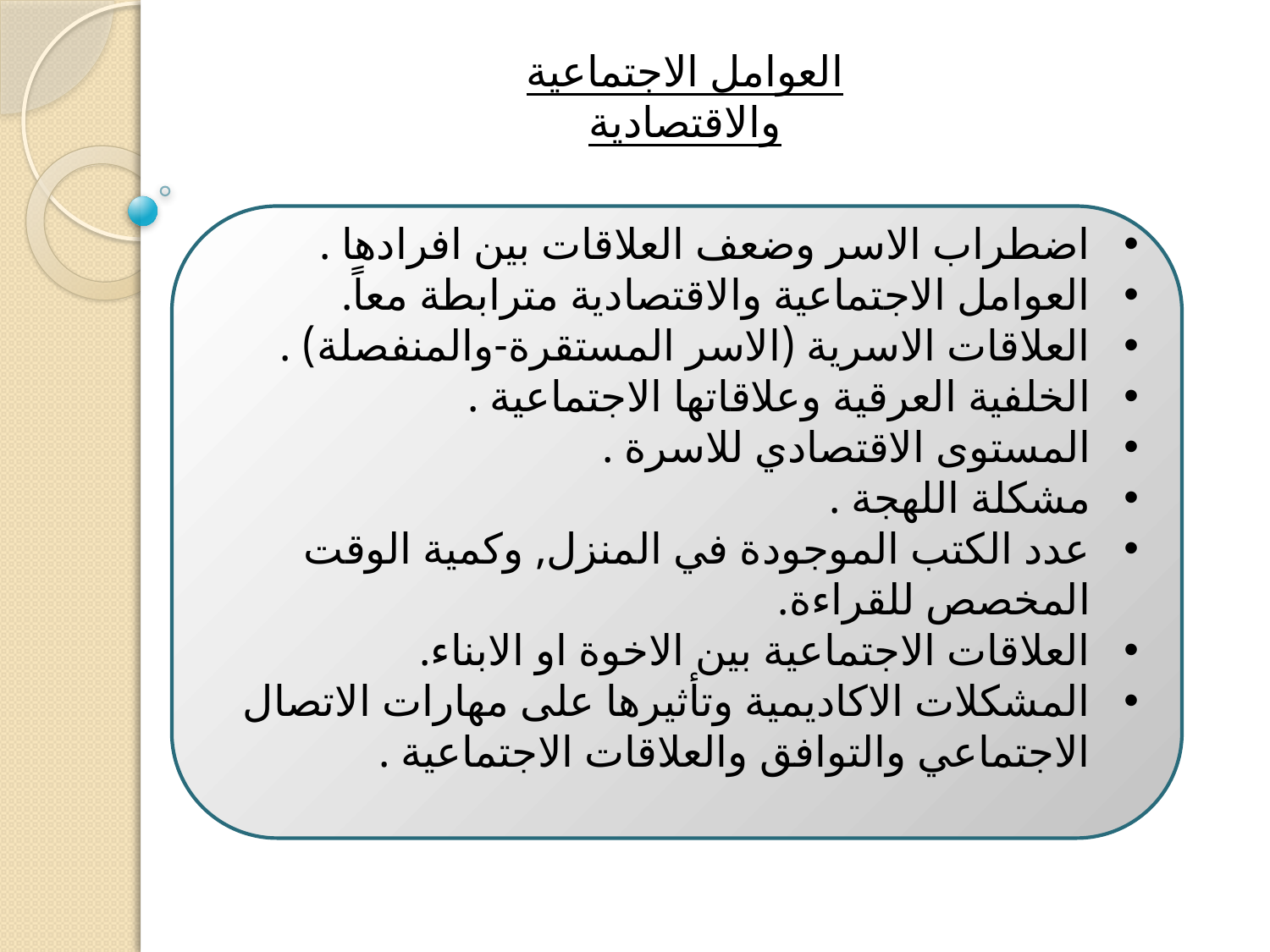

العوامل الاجتماعية
والاقتصادية
اضطراب الاسر وضعف العلاقات بين افرادها .
العوامل الاجتماعية والاقتصادية مترابطة معاً.
العلاقات الاسرية (الاسر المستقرة-والمنفصلة) .
الخلفية العرقية وعلاقاتها الاجتماعية .
المستوى الاقتصادي للاسرة .
مشكلة اللهجة .
عدد الكتب الموجودة في المنزل, وكمية الوقت المخصص للقراءة.
العلاقات الاجتماعية بين الاخوة او الابناء.
المشكلات الاكاديمية وتأثيرها على مهارات الاتصال الاجتماعي والتوافق والعلاقات الاجتماعية .